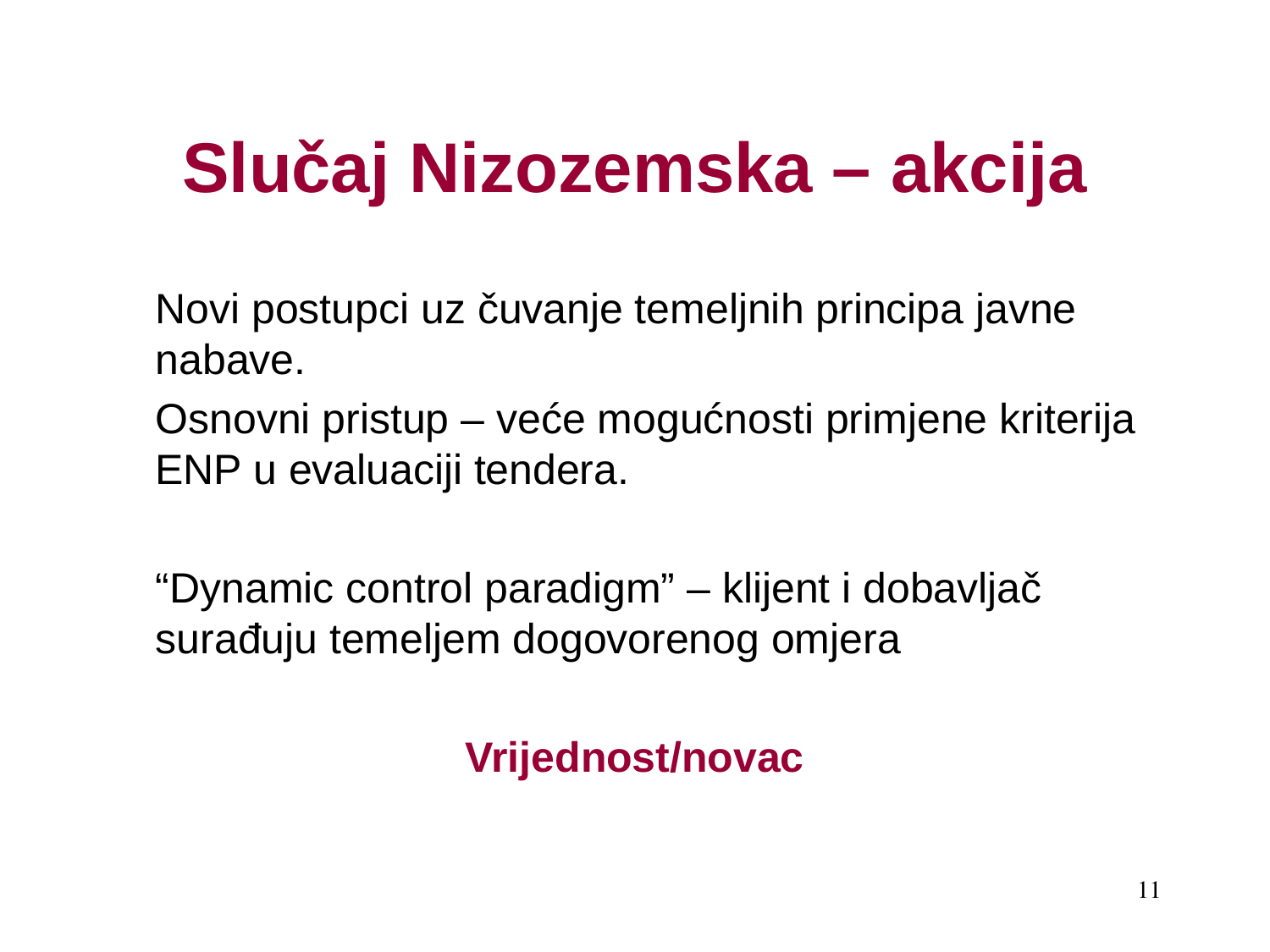

# Slučaj Nizozemska – akcija
	Novi postupci uz čuvanje temeljnih principa javne nabave.
	Osnovni pristup – veće mogućnosti primjene kriterija ENP u evaluaciji tendera.

	“Dynamic control paradigm” – klijent i dobavljač surađuju temeljem dogovorenog omjera

Vrijednost/novac
11